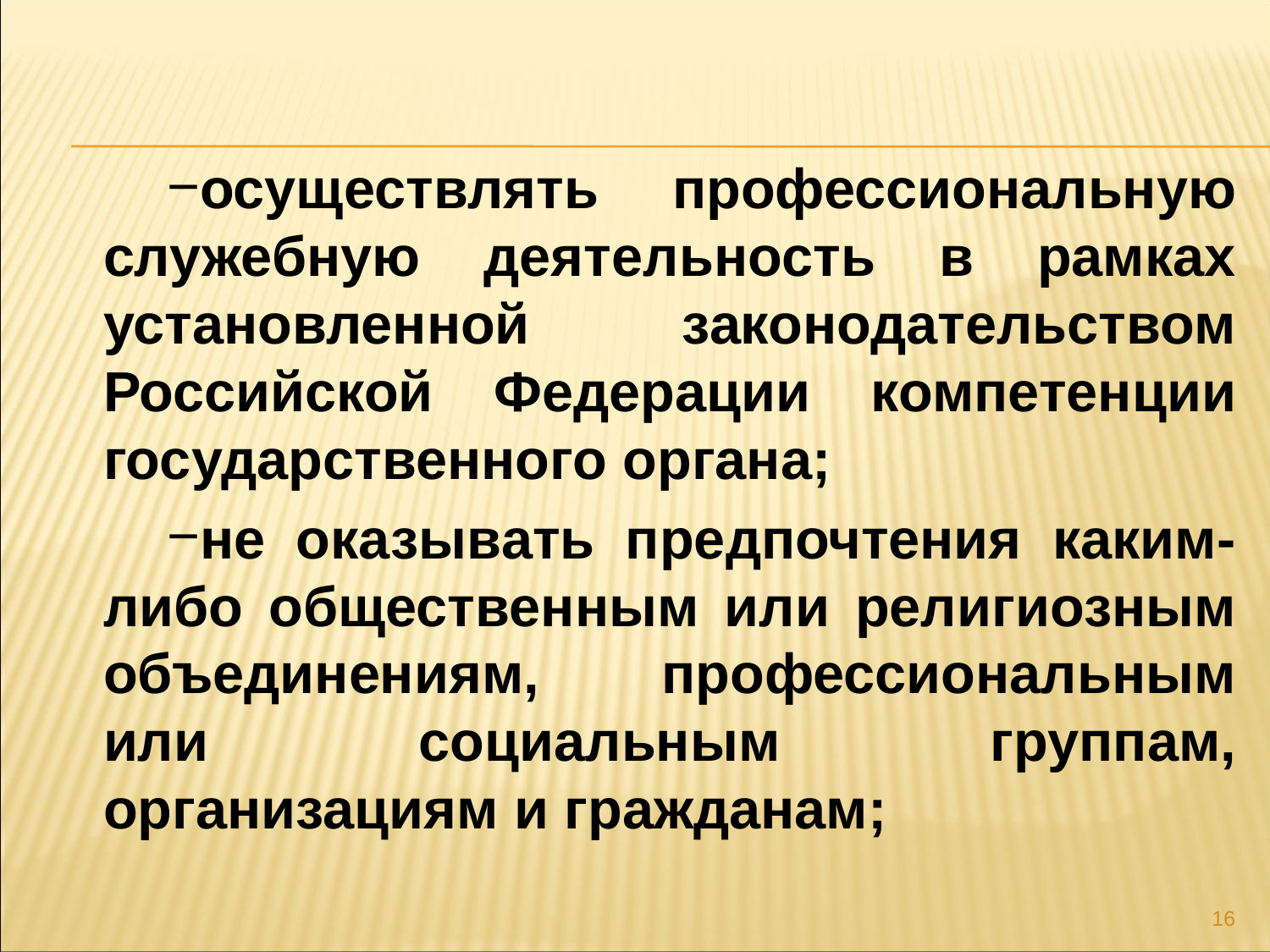

осуществлять профессиональную служебную деятельность в рамках установленной законодательством Российской Федерации компетенции государственного органа;
не оказывать предпочтения каким-либо общественным или религиозным объединениям, профессиональным или социальным группам, организациям и гражданам;
16